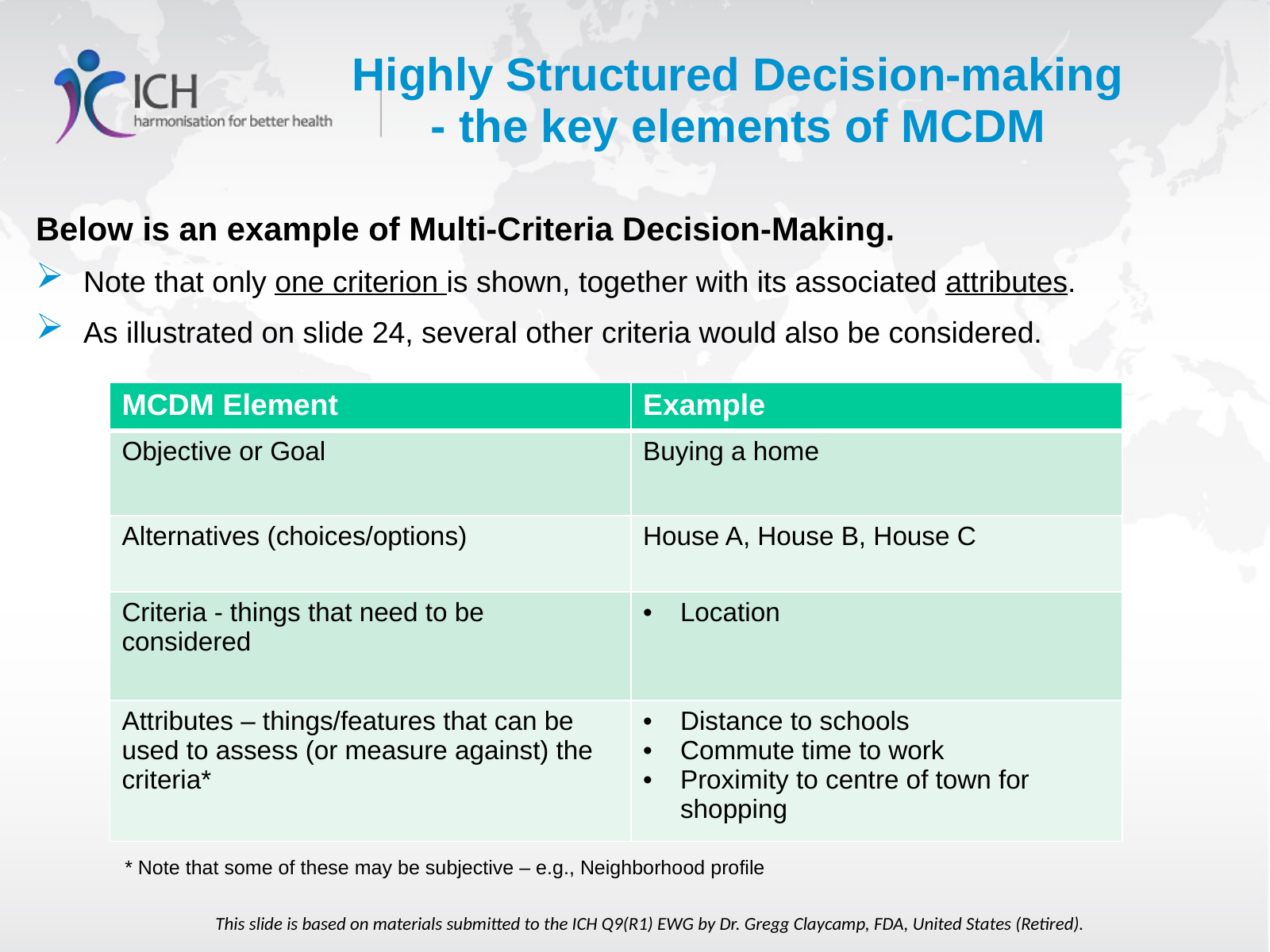

# Highly Structured Decision-making - the key elements of MCDM
Below is an example of Multi-Criteria Decision-Making.
Note that only one criterion is shown, together with its associated attributes.
As illustrated on slide 24, several other criteria would also be considered.

| MCDM Element | Example |
| --- | --- |
| Objective or Goal | Buying a home |
| Alternatives (choices/options) | House A, House B, House C |
| Criteria - things that need to be considered | Location |
| Attributes – things/features that can be used to assess (or measure against) the criteria\* | Distance to schools Commute time to work Proximity to centre of town for shopping |
 * Note that some of these may be subjective – e.g., Neighborhood profile

This slide is based on materials submitted to the ICH Q9(R1) EWG by Dr. Gregg Claycamp, FDA, United States (Retired).